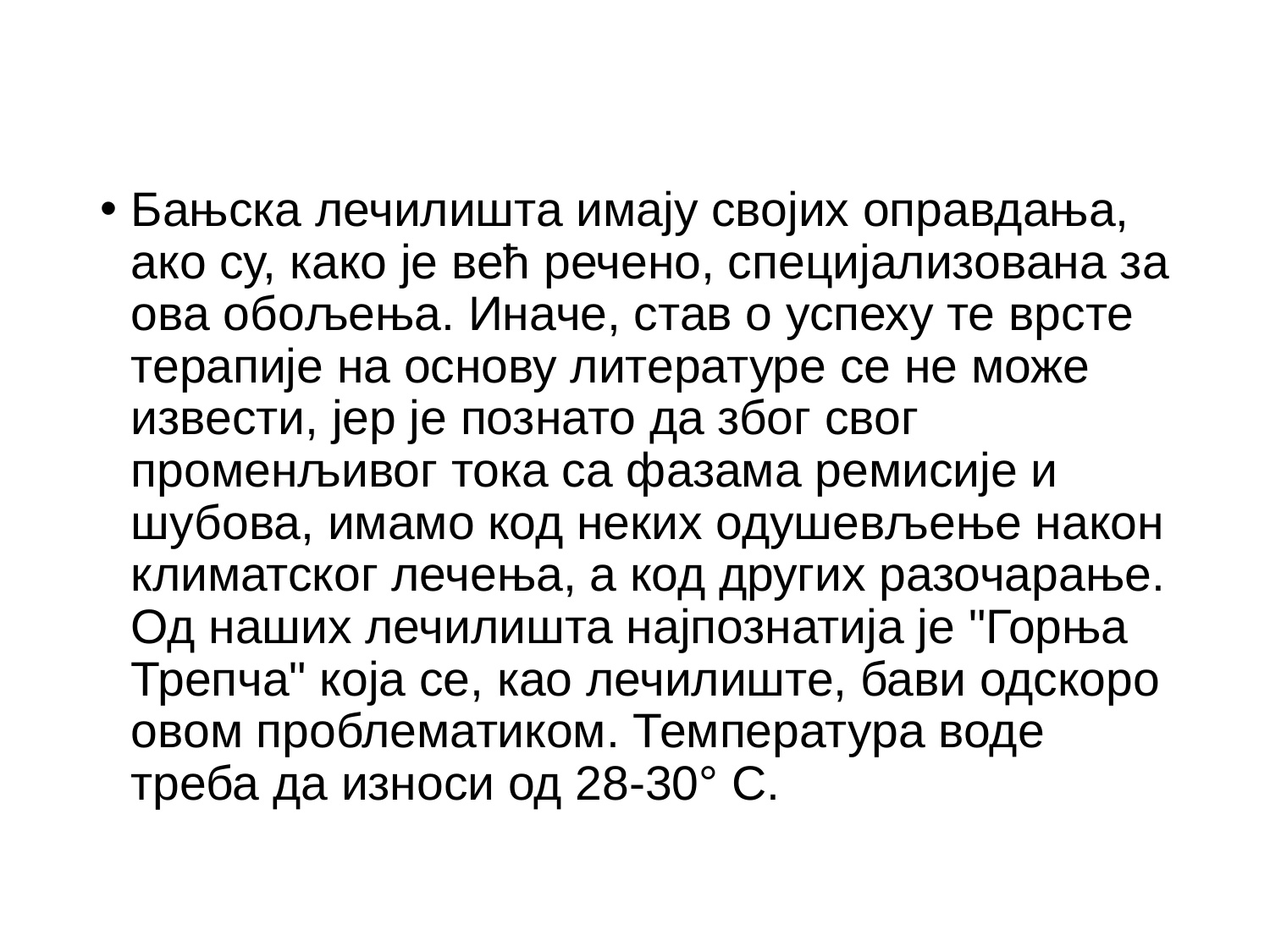

Бањска лечилишта имају својих оправдања, ако су, како је већ речено, специјализована за ова обољења. Иначе, став о успеху те врсте терапије на основу литературе се не може извести, јер је познато да због свог променљивог тока са фазама ремисије и шубова, имамо код неких одушевљење након климатског лечења, а код других разочарање. Од наших лечилишта најпознатија је "Горња Трепча" која се, као лечилиште, бави одскоро овом проблематиком. Температура воде треба да износи од 28-30° C.